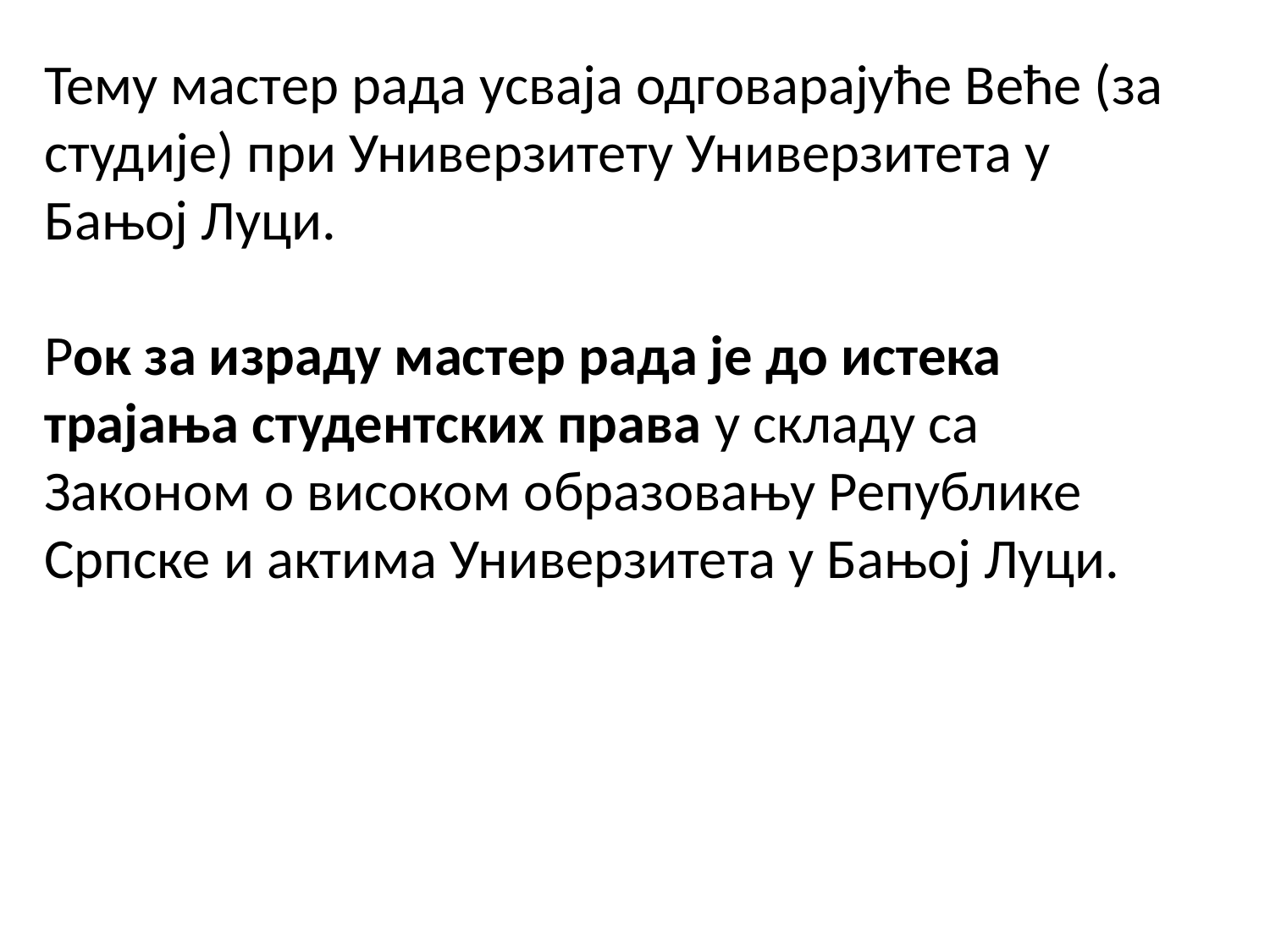

Тему мастер рада усваја одговарајуће Веће (за студије) при Универзитету Универзитета у Бањој Луци.

Рок за израду мастер рада је до истека трајања студентских права у складу са Законом о високом образовању Републике Српске и актима Универзитета у Бањој Луци.